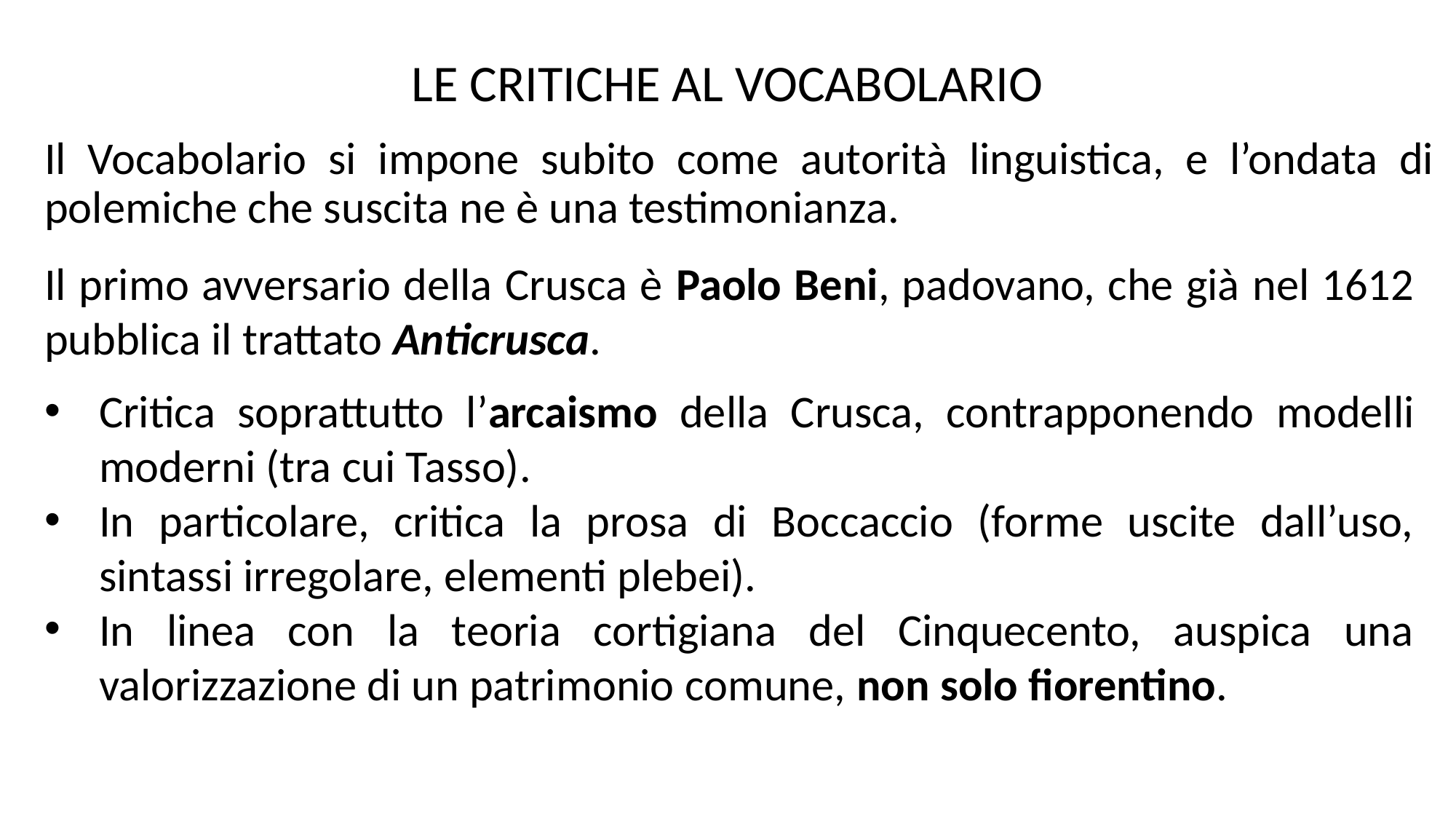

# LE CRITICHE AL VOCABOLARIO
Il Vocabolario si impone subito come autorità linguistica, e l’ondata di polemiche che suscita ne è una testimonianza.
Il primo avversario della Crusca è Paolo Beni, padovano, che già nel 1612 pubblica il trattato Anticrusca.

Critica soprattutto l’arcaismo della Crusca, contrapponendo modelli moderni (tra cui Tasso).
In particolare, critica la prosa di Boccaccio (forme uscite dall’uso, sintassi irregolare, elementi plebei).
In linea con la teoria cortigiana del Cinquecento, auspica una valorizzazione di un patrimonio comune, non solo fiorentino.